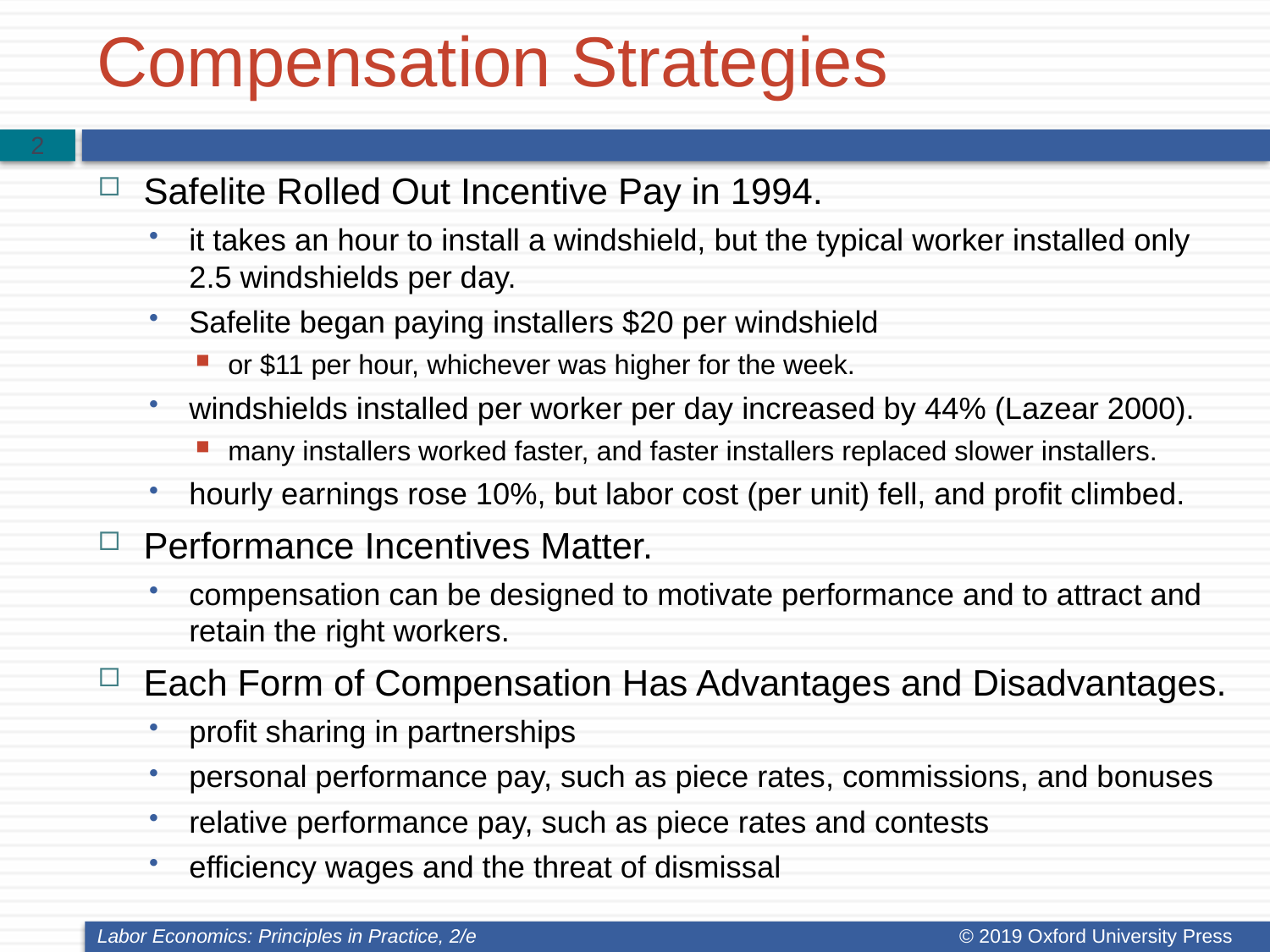

# Compensation Strategies
2
Safelite Rolled Out Incentive Pay in 1994.
it takes an hour to install a windshield, but the typical worker installed only 2.5 windshields per day.
Safelite began paying installers $20 per windshield
or $11 per hour, whichever was higher for the week.
windshields installed per worker per day increased by 44% (Lazear 2000).
many installers worked faster, and faster installers replaced slower installers.
hourly earnings rose 10%, but labor cost (per unit) fell, and profit climbed.
Performance Incentives Matter.
compensation can be designed to motivate performance and to attract and retain the right workers.
Each Form of Compensation Has Advantages and Disadvantages.
profit sharing in partnerships
personal performance pay, such as piece rates, commissions, and bonuses
relative performance pay, such as piece rates and contests
efficiency wages and the threat of dismissal
Labor Economics: Principles in Practice, 2/e
© 2019 Oxford University Press